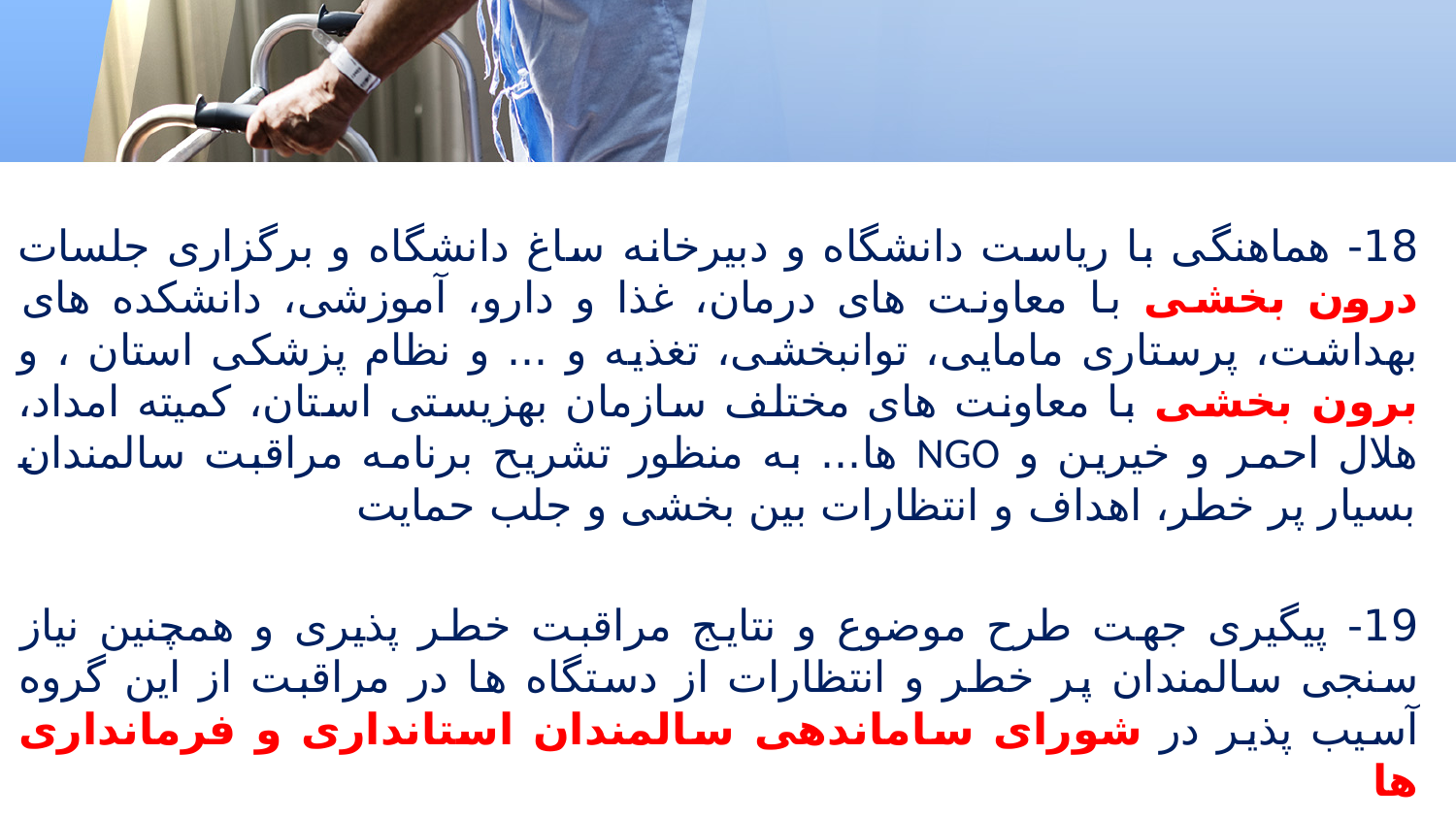

18- هماهنگی با ریاست دانشگاه و دبیرخانه ساغ دانشگاه و برگزاری جلسات درون بخشی با معاونت های درمان، غذا و دارو، آموزشی، دانشکده های بهداشت، پرستاری مامایی، توانبخشی، تغذیه و ... و نظام پزشکی استان ، و برون بخشی با معاونت های مختلف سازمان بهزیستی استان، کمیته امداد، هلال احمر و خیرین و NGO ها... به منظور تشریح برنامه مراقبت سالمندان بسیار پر خطر، اهداف و انتظارات بین بخشی و جلب حمایت

19- پیگیری جهت طرح موضوع و نتایج مراقبت خطر پذیری و همچنین نیاز سنجی سالمندان پر خطر و انتظارات از دستگاه ها در مراقبت از این گروه آسیب پذیر در شورای ساماندهی سالمندان استانداری و فرمانداری ها